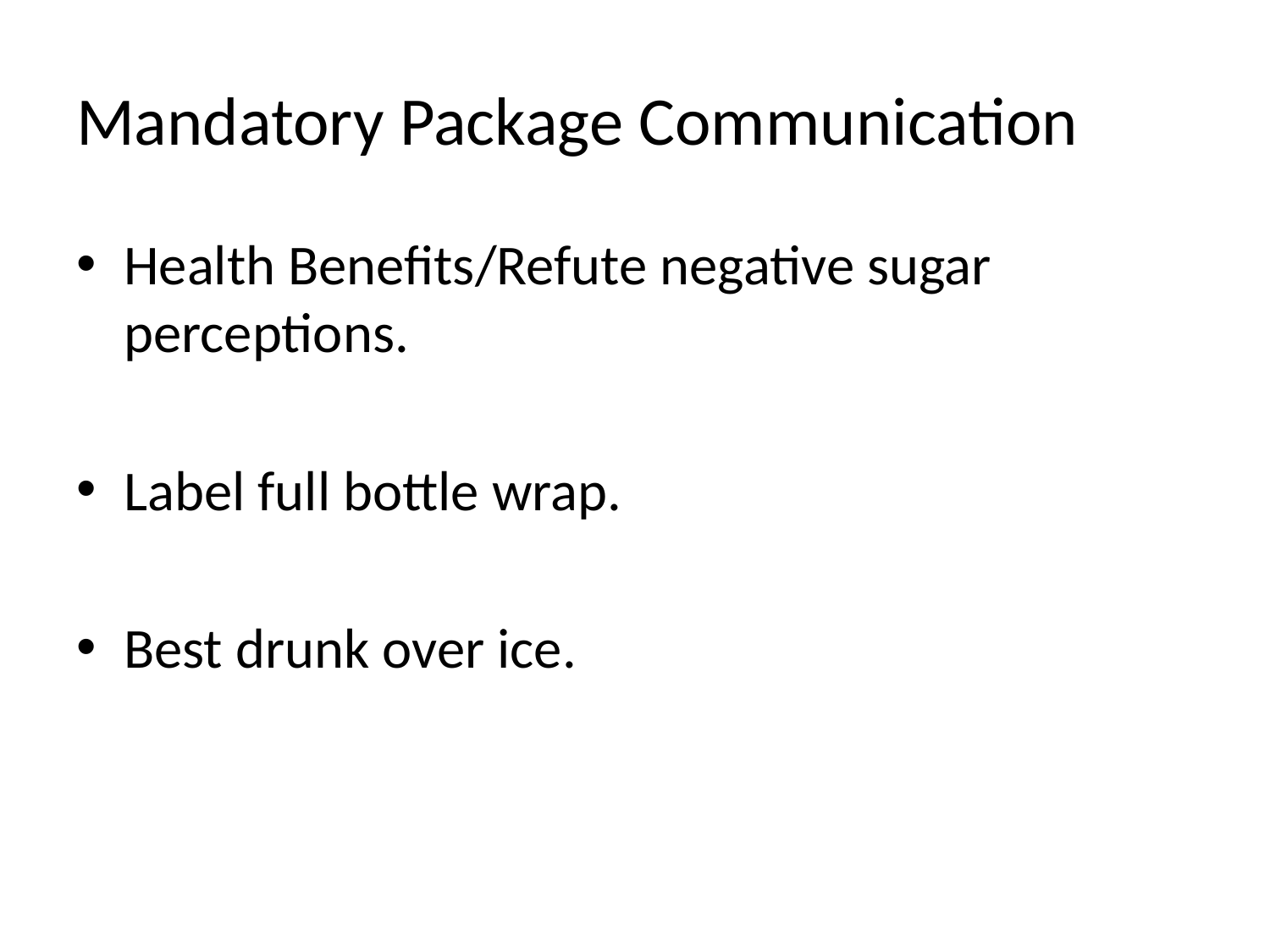

# Mandatory Package Communication
Health Benefits/Refute negative sugar perceptions.

Label full bottle wrap.

Best drunk over ice.